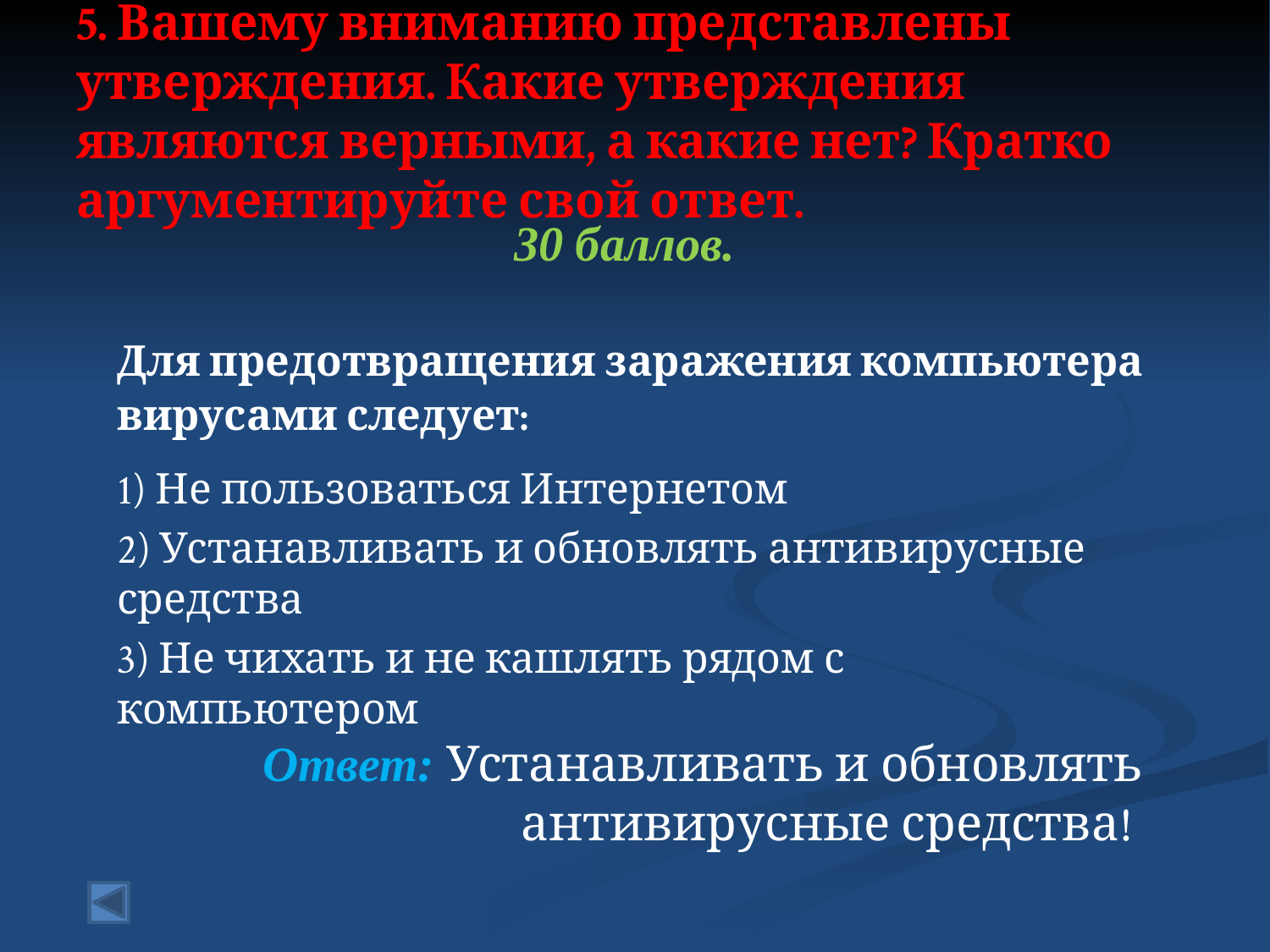

# 5. Вашему вниманию представлены  утверждения. Какие утверждения являются верными, а какие нет? Кратко аргументируйте свой ответ.
30 баллов.

Для предотвращения заражения компьютера вирусами следует:
1) Не пользоваться Интернетом
2) Устанавливать и обновлять антивирусные средства
3) Не чихать и не кашлять рядом с компьютером
Ответ: Устанавливать и обновлять антивирусные средства!